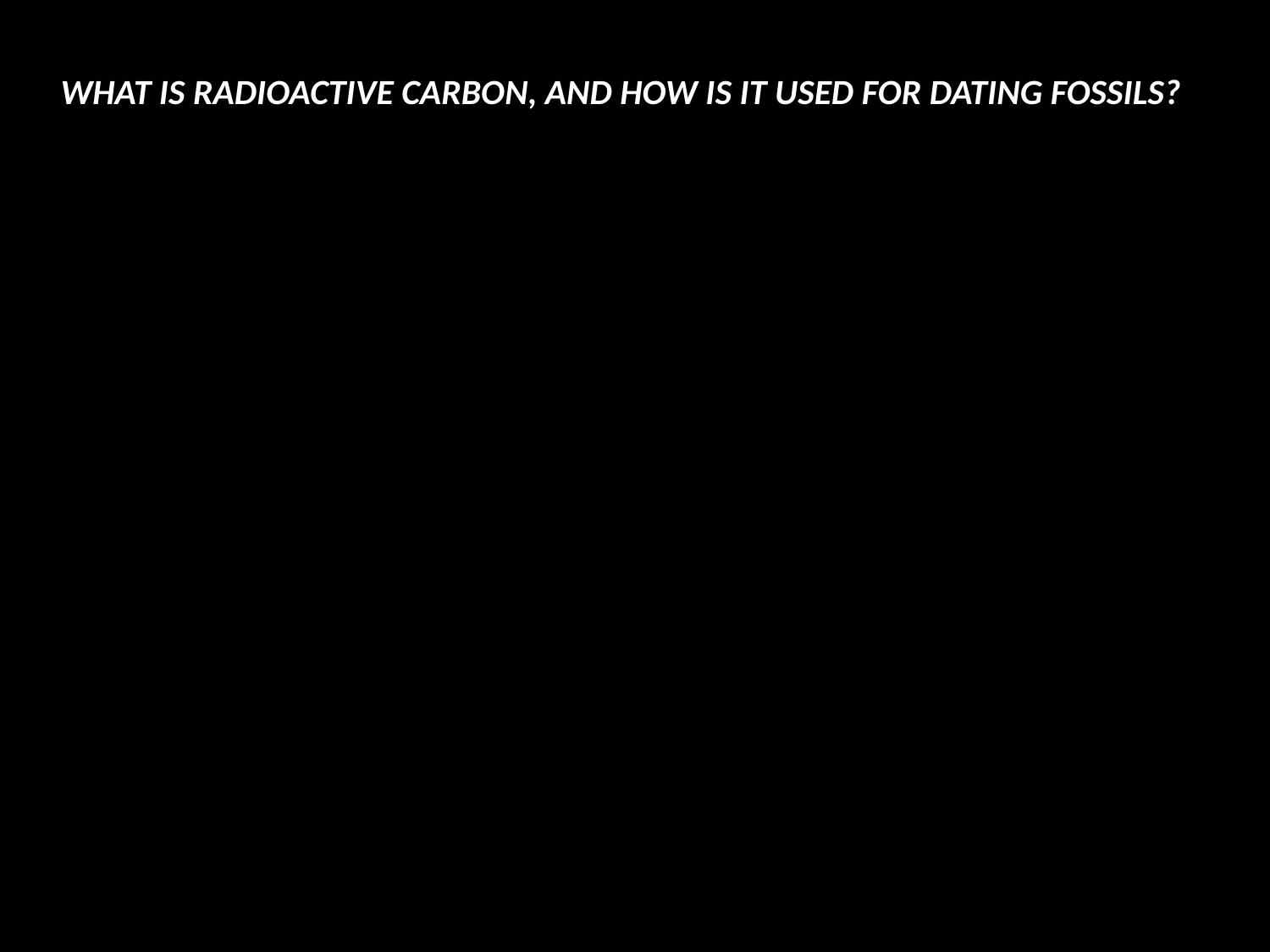

WHAT IS RADIOACTIVE CARBON, AND HOW IS IT USED FOR DATING FOSSILS?